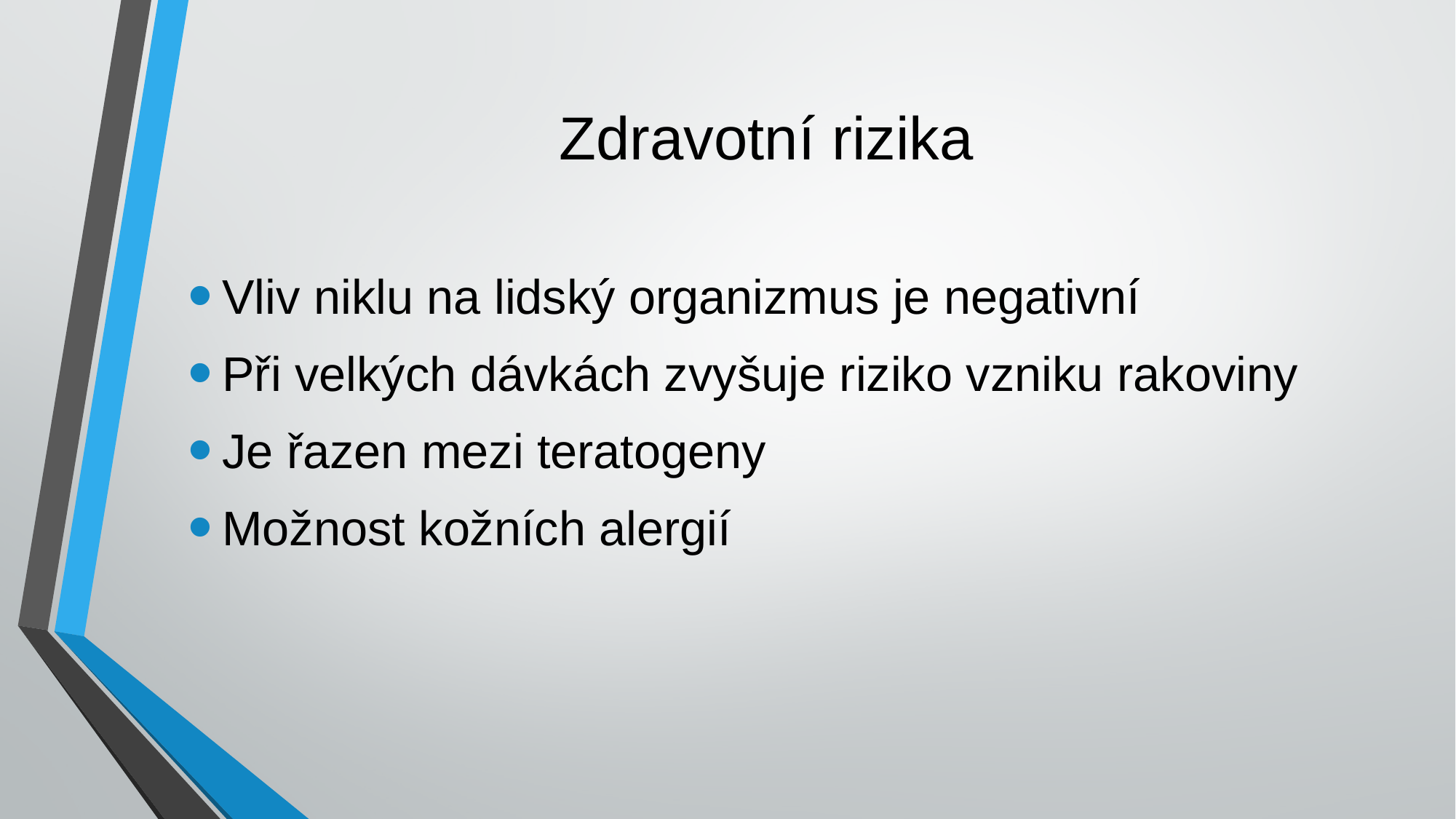

# Zdravotní rizika
Vliv niklu na lidský organizmus je negativní
Při velkých dávkách zvyšuje riziko vzniku rakoviny
Je řazen mezi teratogeny
Možnost kožních alergií